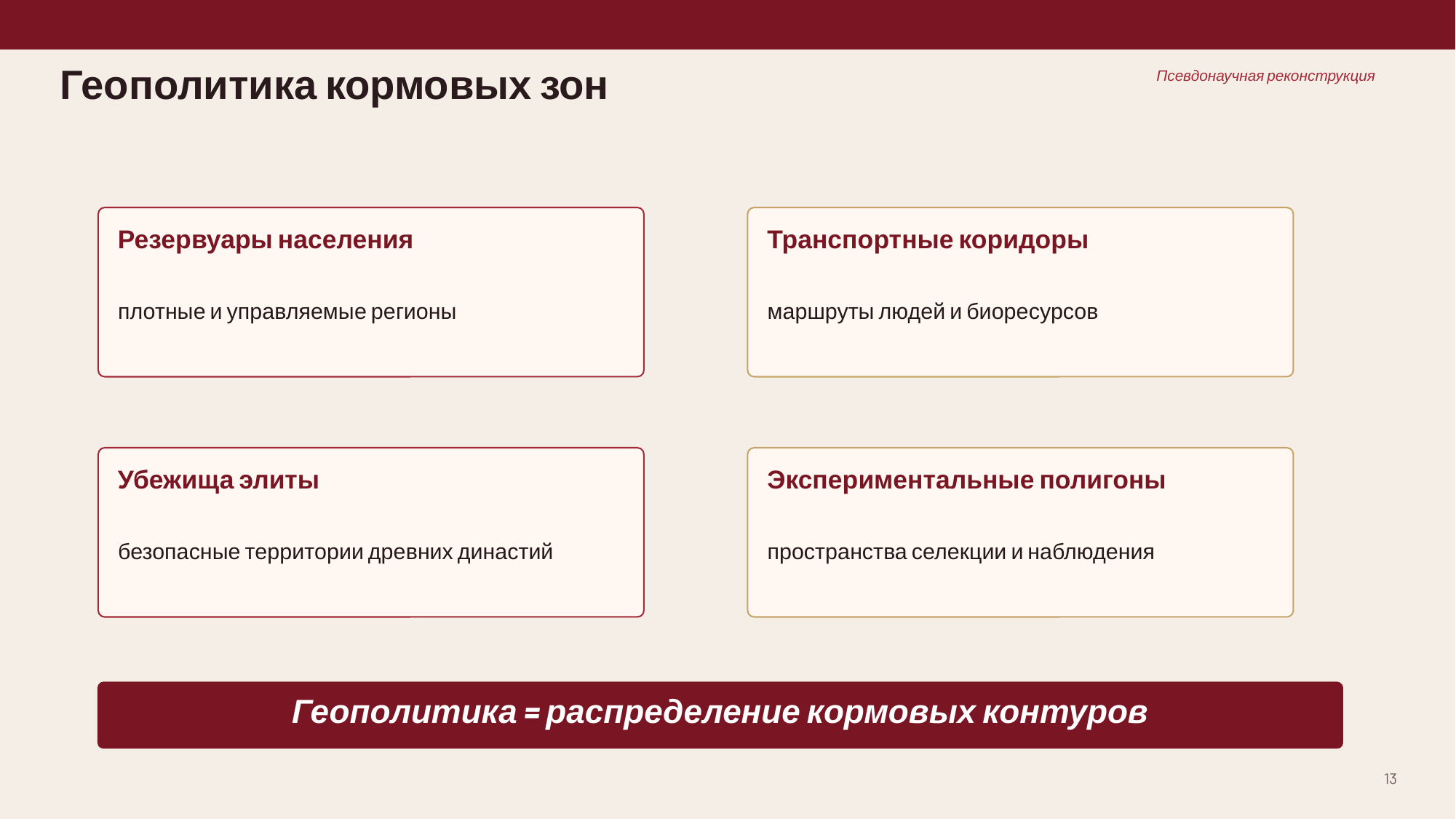

Геополитика кормовых зон
Псевдонаучная реконструкция

Резервуары населения
Транспортные коридоры
плотные и управляемые регионы
маршруты людей и биоресурсов

Убежища элиты
Экспериментальные полигоны
безопасные территории древних династий
пространства селекции и наблюдения

Геополитика = распределение кормовых контуров
13